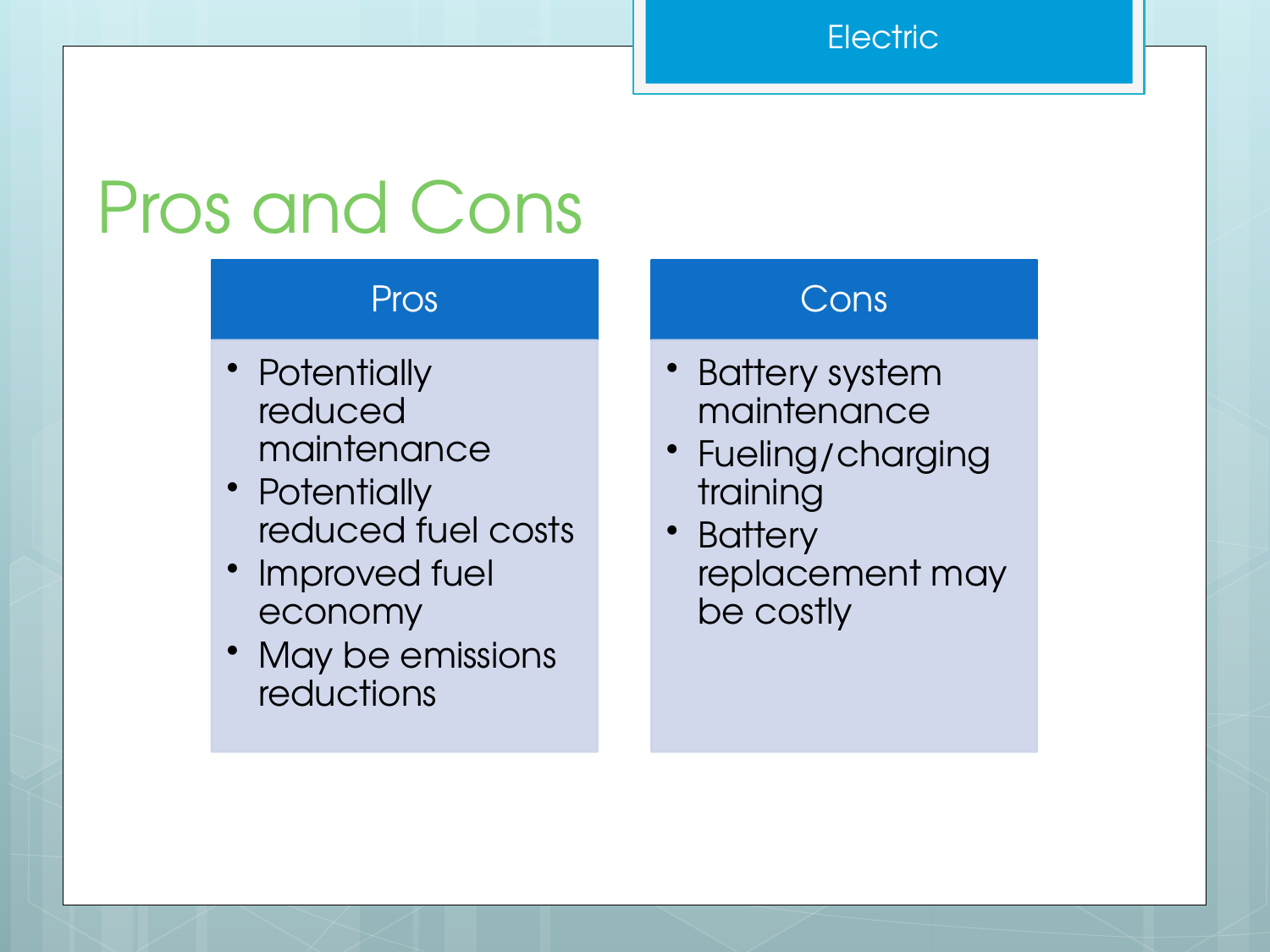

Electric
# Pros and Cons
Pros
Potentially reduced maintenance
Potentially reduced fuel costs
Improved fuel economy
May be emissions reductions
Cons
Battery system maintenance
Fueling/charging training
Battery replacement may be costly